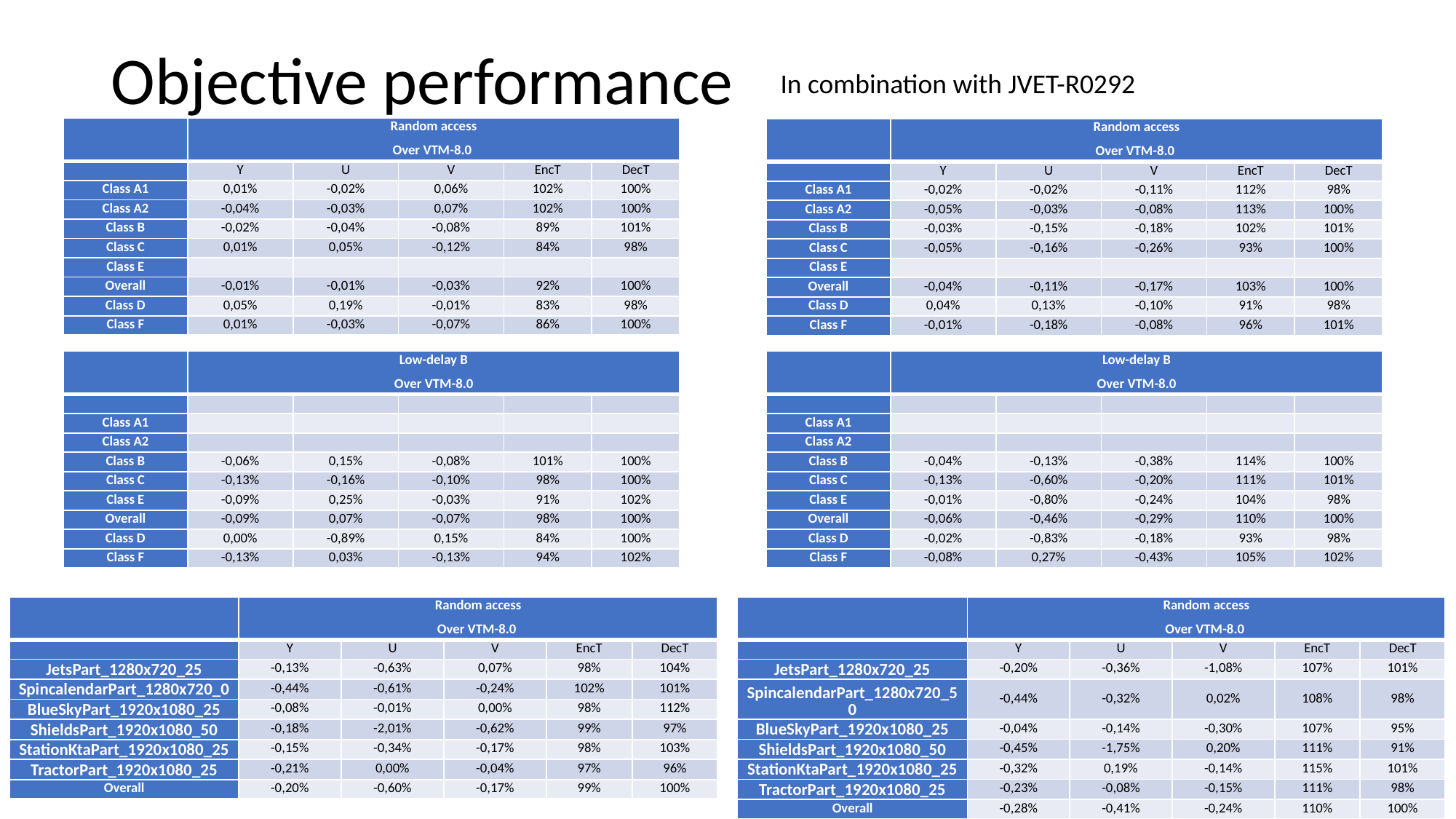

# Objective performance
In combination with JVET-R0292
|  | Random access Over VTM-8.0 |  |  |  |  |
| --- | --- | --- | --- | --- | --- |
|  | Y | U | V | EncT | DecT |
| Class A1 | 0,01% | -0,02% | 0,06% | 102% | 100% |
| Class A2 | -0,04% | -0,03% | 0,07% | 102% | 100% |
| Class B | -0,02% | -0,04% | -0,08% | 89% | 101% |
| Class C | 0,01% | 0,05% | -0,12% | 84% | 98% |
| Class E |  |  |  |  |  |
| Overall | -0,01% | -0,01% | -0,03% | 92% | 100% |
| Class D | 0,05% | 0,19% | -0,01% | 83% | 98% |
| Class F | 0,01% | -0,03% | -0,07% | 86% | 100% |
|  | Random access Over VTM-8.0 |  |  |  |  |
| --- | --- | --- | --- | --- | --- |
|  | Y | U | V | EncT | DecT |
| Class A1 | -0,02% | -0,02% | -0,11% | 112% | 98% |
| Class A2 | -0,05% | -0,03% | -0,08% | 113% | 100% |
| Class B | -0,03% | -0,15% | -0,18% | 102% | 101% |
| Class C | -0,05% | -0,16% | -0,26% | 93% | 100% |
| Class E |  |  |  |  |  |
| Overall | -0,04% | -0,11% | -0,17% | 103% | 100% |
| Class D | 0,04% | 0,13% | -0,10% | 91% | 98% |
| Class F | -0,01% | -0,18% | -0,08% | 96% | 101% |
|  | Low-delay B Over VTM-8.0 |  |  |  |  |
| --- | --- | --- | --- | --- | --- |
|  |  |  |  |  |  |
| Class A1 |  |  |  |  |  |
| Class A2 |  |  |  |  |  |
| Class B | -0,06% | 0,15% | -0,08% | 101% | 100% |
| Class C | -0,13% | -0,16% | -0,10% | 98% | 100% |
| Class E | -0,09% | 0,25% | -0,03% | 91% | 102% |
| Overall | -0,09% | 0,07% | -0,07% | 98% | 100% |
| Class D | 0,00% | -0,89% | 0,15% | 84% | 100% |
| Class F | -0,13% | 0,03% | -0,13% | 94% | 102% |
|  | Low-delay B Over VTM-8.0 |  |  |  |  |
| --- | --- | --- | --- | --- | --- |
|  |  |  |  |  |  |
| Class A1 |  |  |  |  |  |
| Class A2 |  |  |  |  |  |
| Class B | -0,04% | -0,13% | -0,38% | 114% | 100% |
| Class C | -0,13% | -0,60% | -0,20% | 111% | 101% |
| Class E | -0,01% | -0,80% | -0,24% | 104% | 98% |
| Overall | -0,06% | -0,46% | -0,29% | 110% | 100% |
| Class D | -0,02% | -0,83% | -0,18% | 93% | 98% |
| Class F | -0,08% | 0,27% | -0,43% | 105% | 102% |
|  | Random access Over VTM-8.0 |  |  |  |  |
| --- | --- | --- | --- | --- | --- |
|  | Y | U | V | EncT | DecT |
| JetsPart\_1280x720\_25 | -0,13% | -0,63% | 0,07% | 98% | 104% |
| SpincalendarPart\_1280x720\_0 | -0,44% | -0,61% | -0,24% | 102% | 101% |
| BlueSkyPart\_1920x1080\_25 | -0,08% | -0,01% | 0,00% | 98% | 112% |
| ShieldsPart\_1920x1080\_50 | -0,18% | -2,01% | -0,62% | 99% | 97% |
| StationKtaPart\_1920x1080\_25 | -0,15% | -0,34% | -0,17% | 98% | 103% |
| TractorPart\_1920x1080\_25 | -0,21% | 0,00% | -0,04% | 97% | 96% |
| Overall | -0,20% | -0,60% | -0,17% | 99% | 100% |
|  | Random access Over VTM-8.0 |  |  |  |  |
| --- | --- | --- | --- | --- | --- |
|  | Y | U | V | EncT | DecT |
| JetsPart\_1280x720\_25 | -0,20% | -0,36% | -1,08% | 107% | 101% |
| SpincalendarPart\_1280x720\_50 | -0,44% | -0,32% | 0,02% | 108% | 98% |
| BlueSkyPart\_1920x1080\_25 | -0,04% | -0,14% | -0,30% | 107% | 95% |
| ShieldsPart\_1920x1080\_50 | -0,45% | -1,75% | 0,20% | 111% | 91% |
| StationKtaPart\_1920x1080\_25 | -0,32% | 0,19% | -0,14% | 115% | 101% |
| TractorPart\_1920x1080\_25 | -0,23% | -0,08% | -0,15% | 111% | 98% |
| Overall | -0,28% | -0,41% | -0,24% | 110% | 100% |